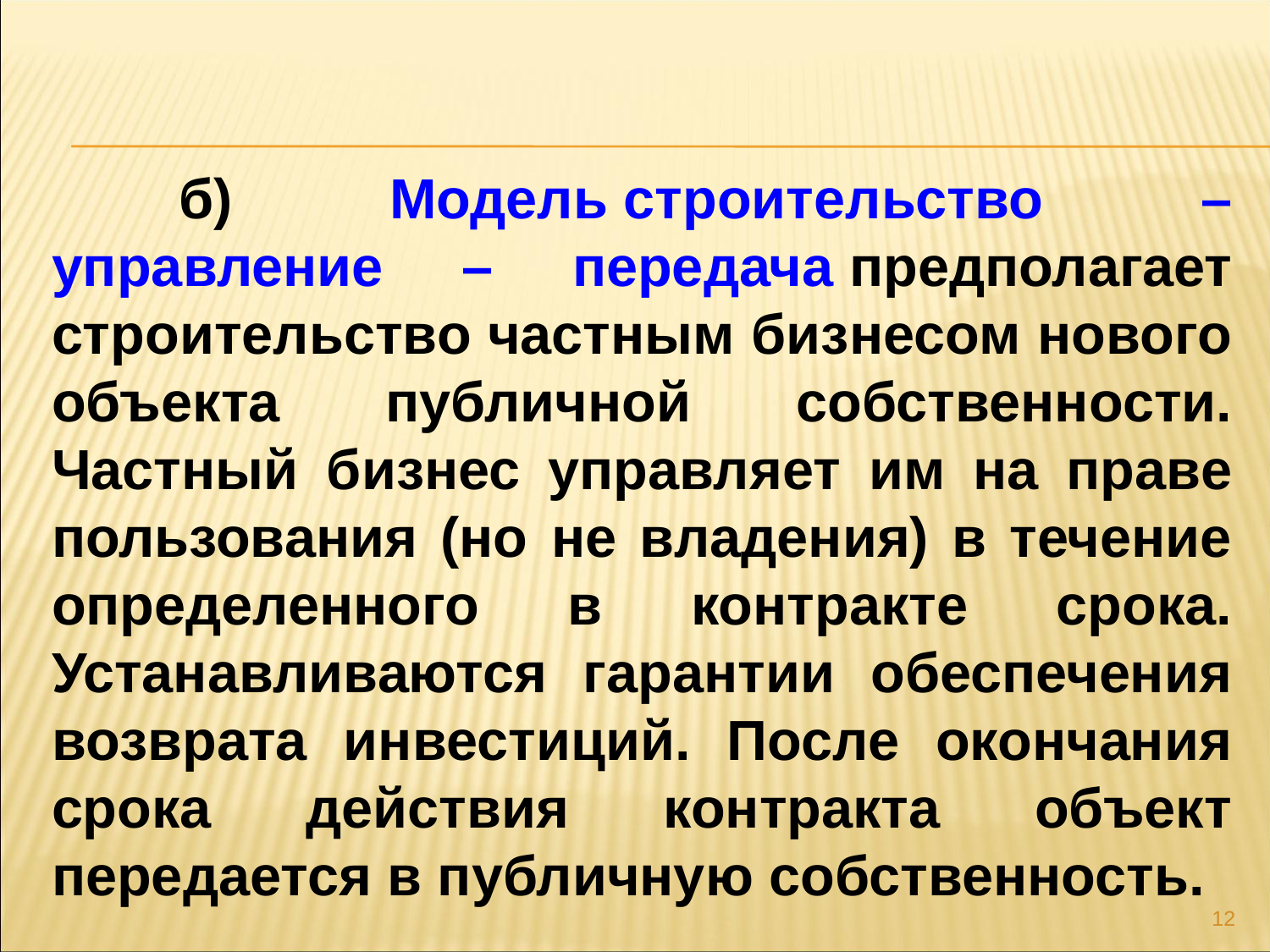

б) Модель строительство – управление – передача предполагает строительство частным бизнесом нового объекта публичной собственности. Частный бизнес управляет им на праве пользования (но не владения) в течение определенного в контракте срока. Устанавливаются гарантии обеспечения возврата инвестиций. После окончания срока действия контракта объект передается в публичную собственность.
12